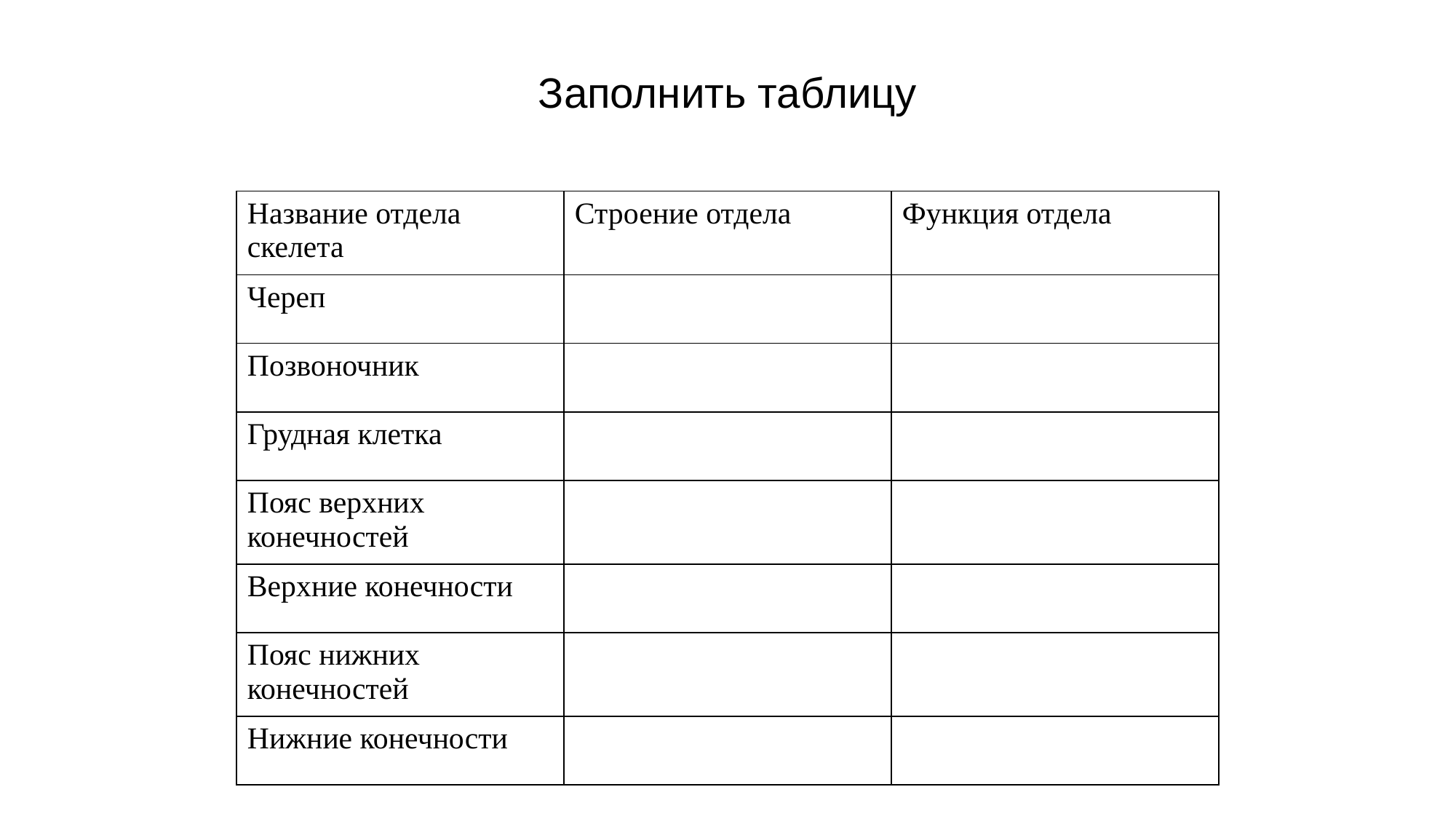

# Заполнить таблицу
| Название отдела скелета | Строение отдела | Функция отдела |
| --- | --- | --- |
| Череп |  |  |
| Позвоночник |  |  |
| Грудная клетка |  |  |
| Пояс верхних конечностей |  |  |
| Верхние конечности |  |  |
| Пояс нижних конечностей |  |  |
| Нижние конечности |  |  |